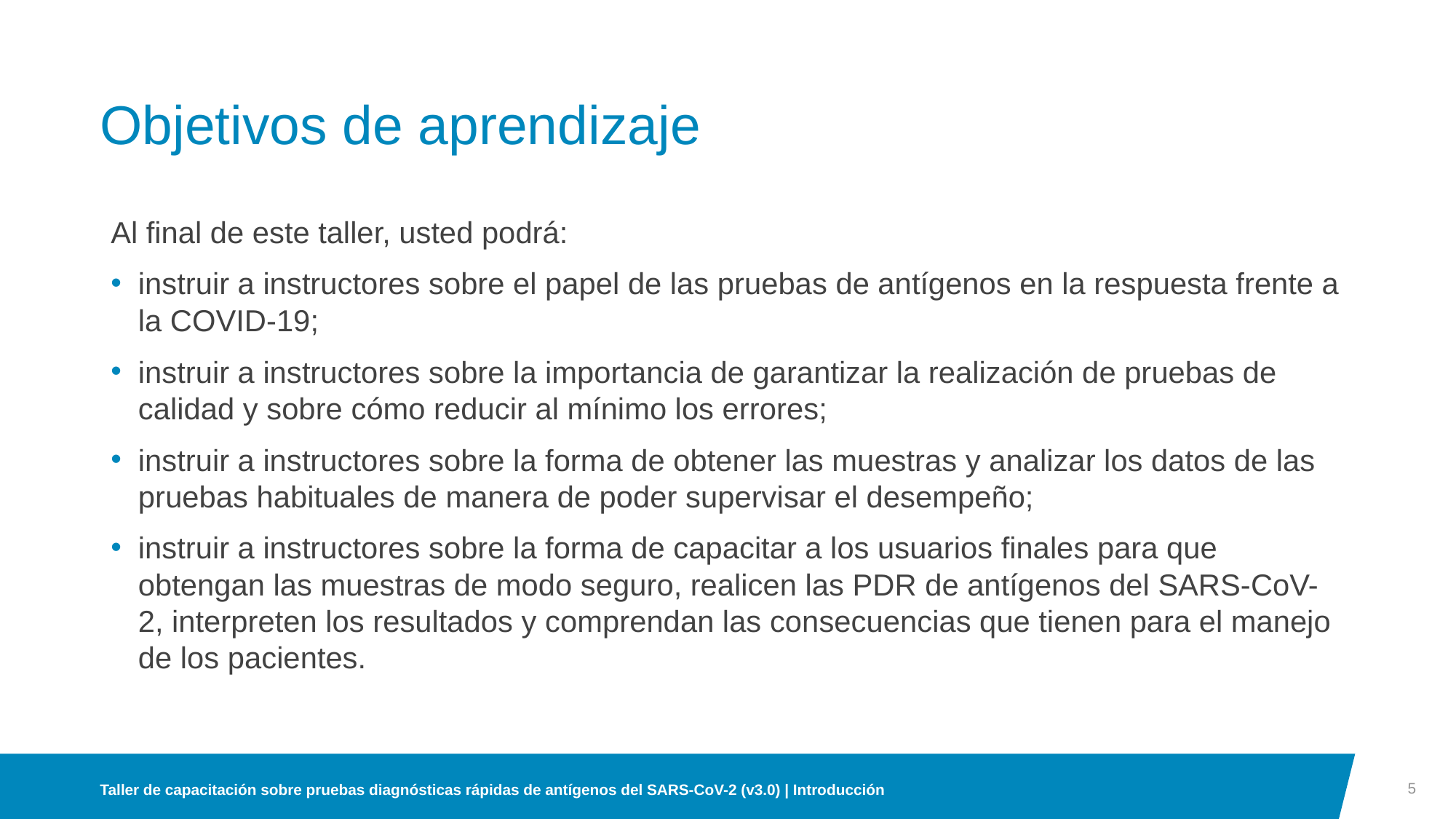

# Objetivos de aprendizaje
Al final de este taller, usted podrá:
instruir a instructores sobre el papel de las pruebas de antígenos en la respuesta frente a la COVID-19;
instruir a instructores sobre la importancia de garantizar la realización de pruebas de calidad y sobre cómo reducir al mínimo los errores;
instruir a instructores sobre la forma de obtener las muestras y analizar los datos de las pruebas habituales de manera de poder supervisar el desempeño;
instruir a instructores sobre la forma de capacitar a los usuarios finales para que obtengan las muestras de modo seguro, realicen las PDR de antígenos del SARS-CoV-2, interpreten los resultados y comprendan las consecuencias que tienen para el manejo de los pacientes.

5
Taller de capacitación sobre pruebas diagnósticas rápidas de antígenos del SARS-CoV-2 (v3.0) | Introducción